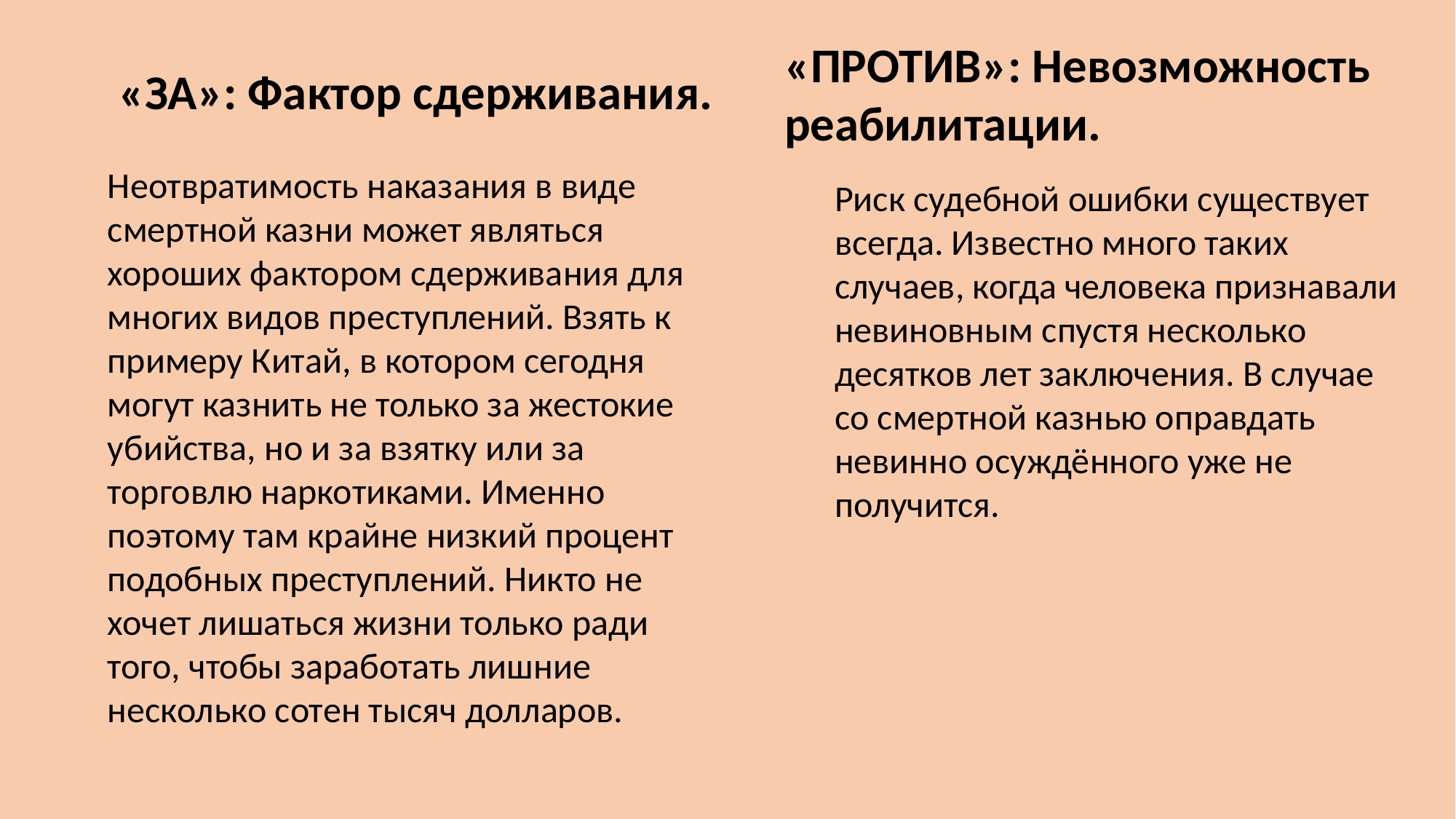

«ПРОТИВ»: Невозможность реабилитации.
«ЗА»: Фактор сдерживания.
Неотвратимость наказания в виде смертной казни может являться хороших фактором сдерживания для многих видов преступлений. Взять к примеру Китай, в котором сегодня могут казнить не только за жестокие убийства, но и за взятку или за торговлю наркотиками. Именно поэтому там крайне низкий процент подобных преступлений. Никто не хочет лишаться жизни только ради того, чтобы заработать лишние несколько сотен тысяч долларов.

Риск судебной ошибки существует всегда. Известно много таких случаев, когда человека признавали невиновным спустя несколько десятков лет заключения. В случае со смертной казнью оправдать невинно осуждённого уже не получится.